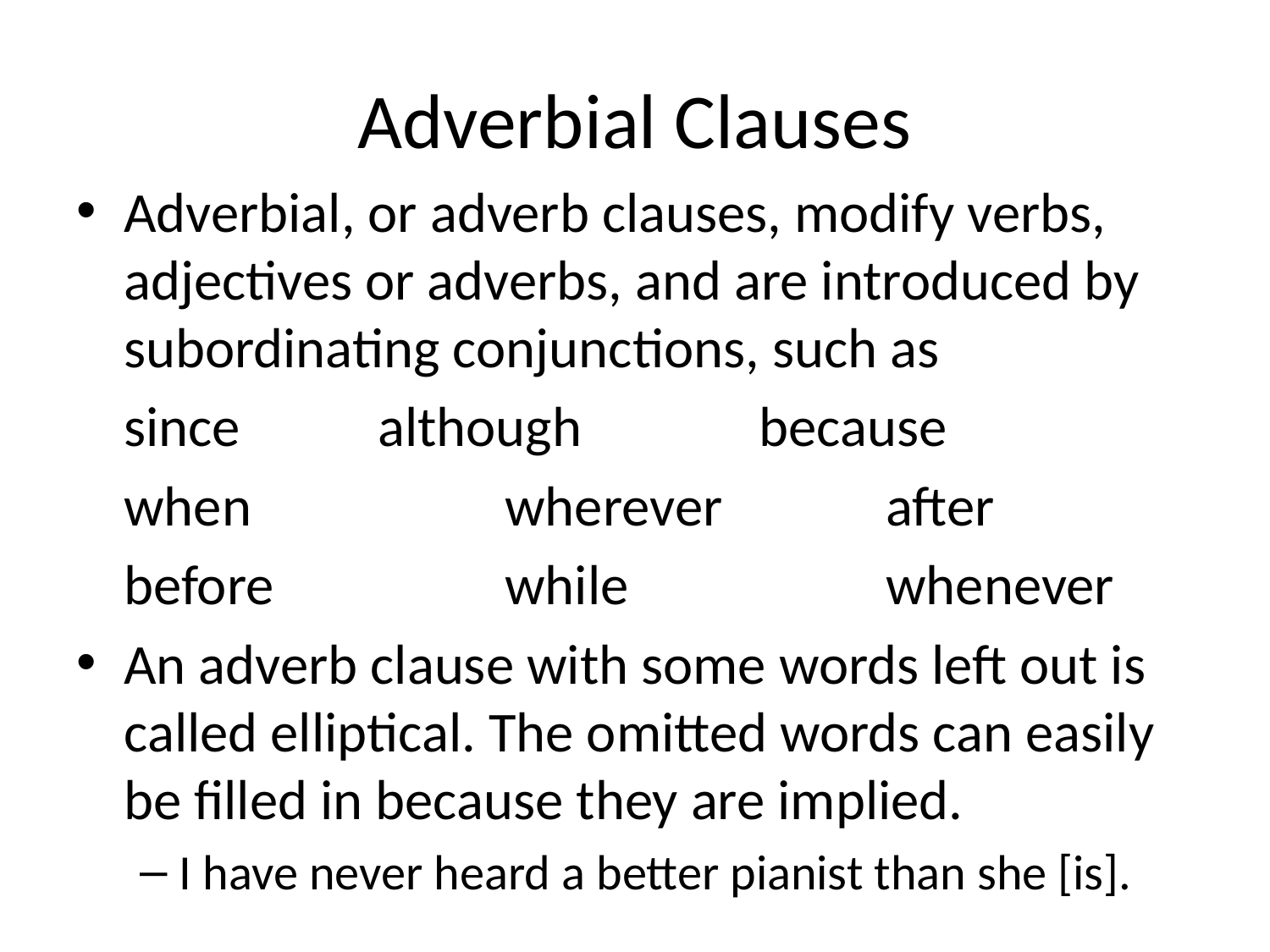

# Adverbial Clauses
Adverbial, or adverb clauses, modify verbs, adjectives or adverbs, and are introduced by subordinating conjunctions, such as
	since		although		because
	when		wherever		after
	before		while			whenever
An adverb clause with some words left out is called elliptical. The omitted words can easily be filled in because they are implied.
I have never heard a better pianist than she [is].